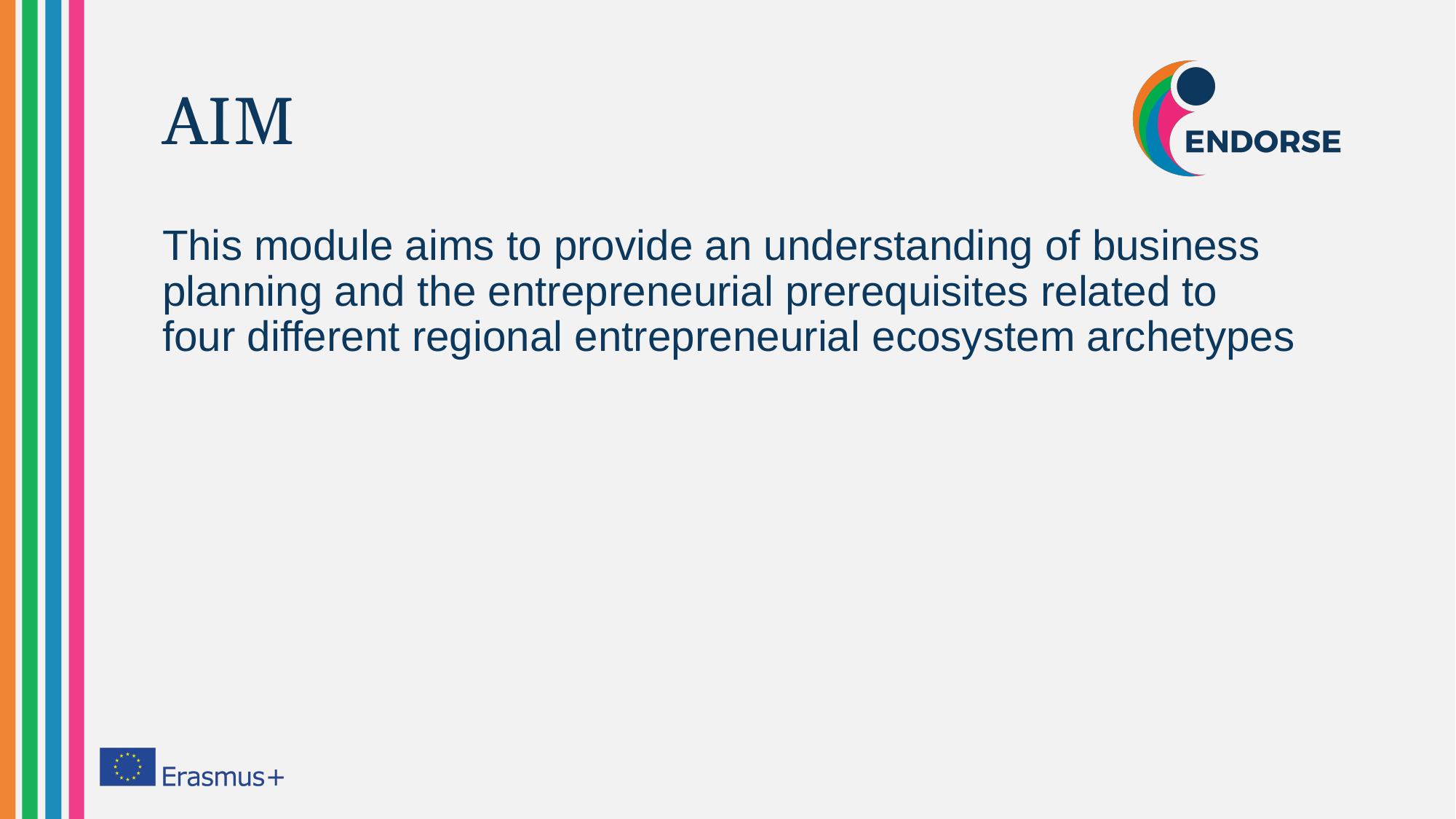

# AIM
This module aims to provide an understanding of business planning and the entrepreneurial prerequisites related to four different regional entrepreneurial ecosystem archetypes